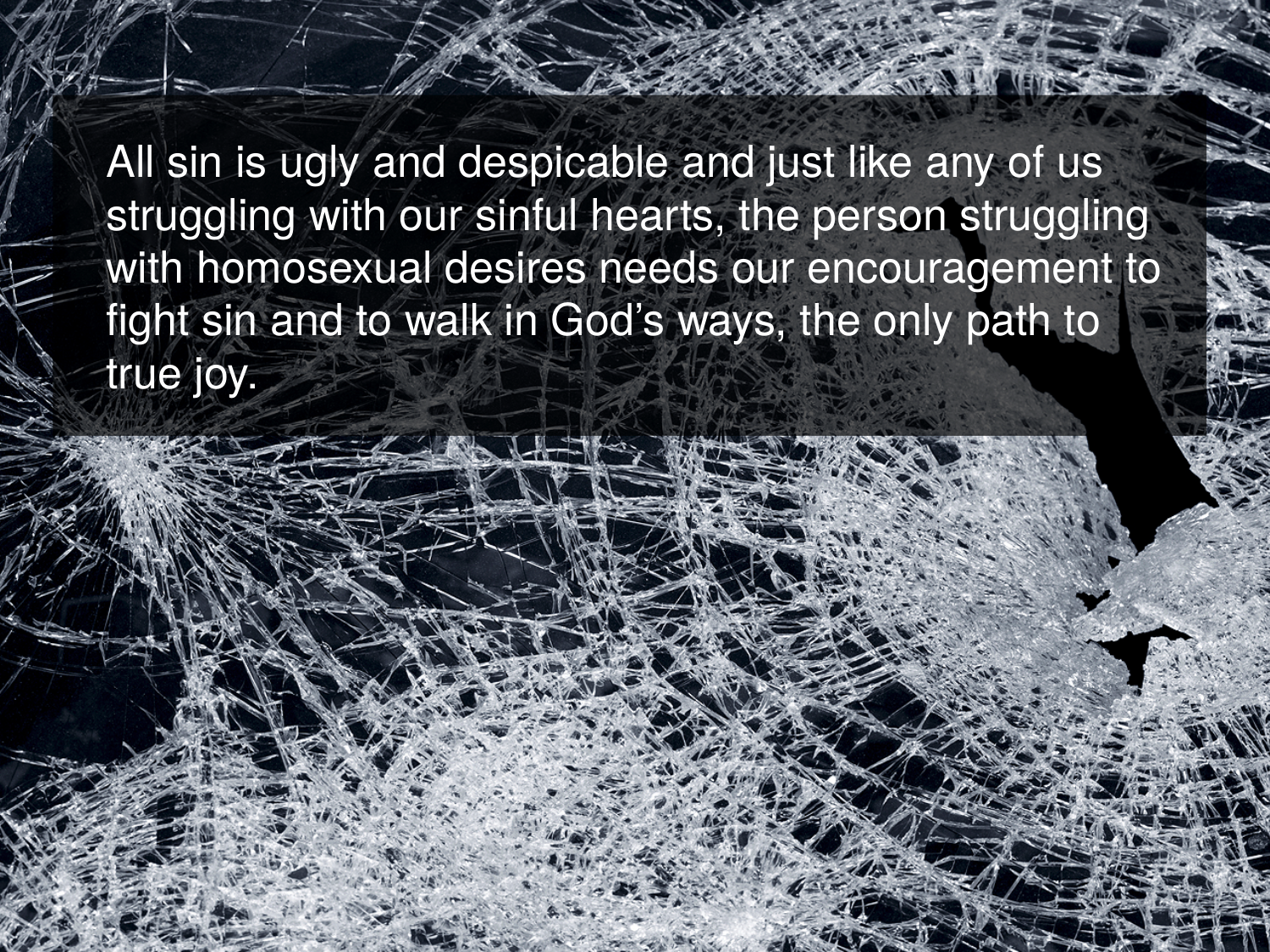

All sin is ugly and despicable and just like any of us struggling with our sinful hearts, the person struggling with homosexual desires needs our encouragement to fight sin and to walk in God’s ways, the only path to true joy.